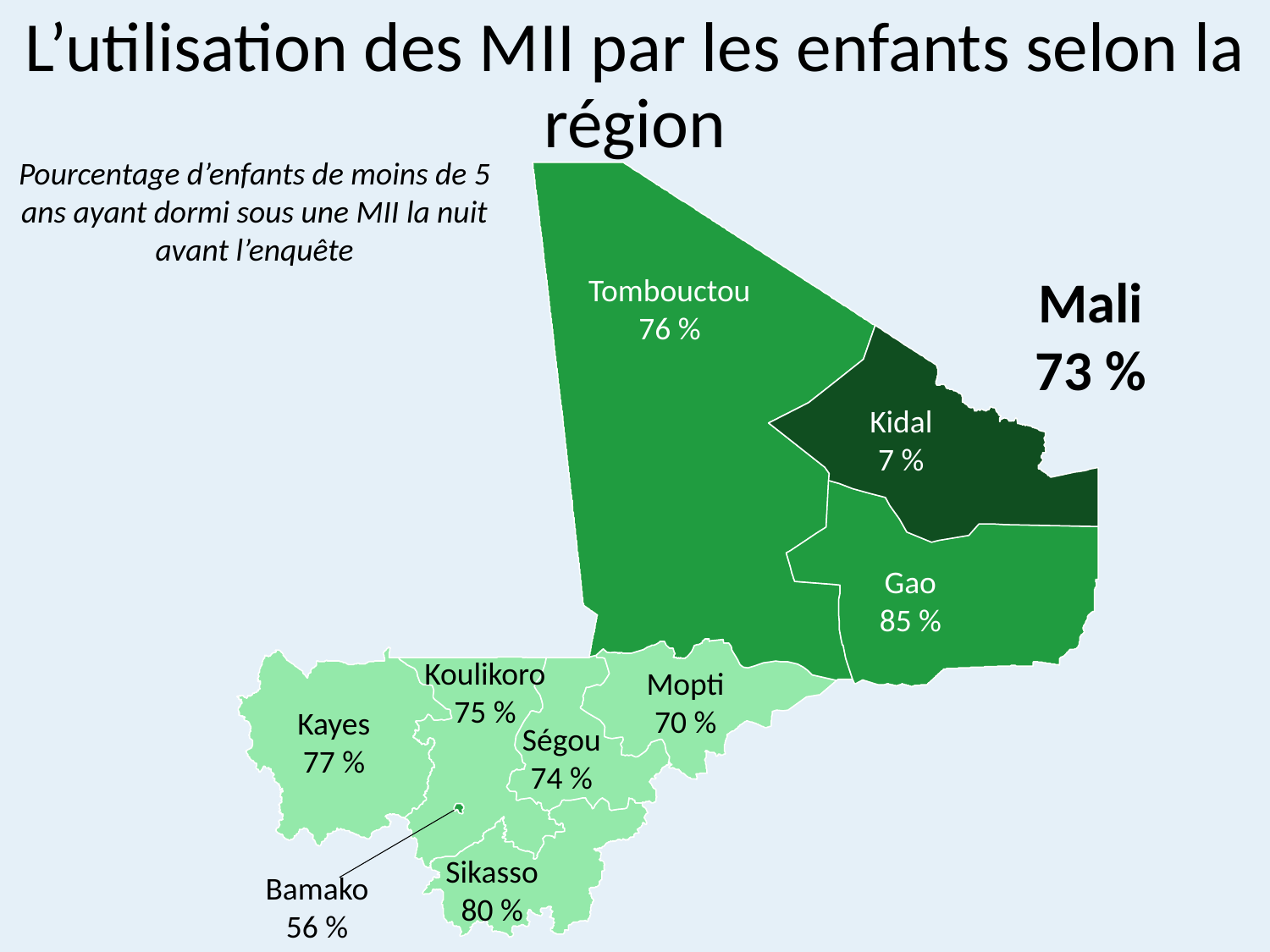

# L’utilisation des MII par les enfants selon la région
Pourcentage d’enfants de moins de 5 ans ayant dormi sous une MII la nuit avant l’enquête

Mali
73 %
Tombouctou
76 %

Kidal
7 %

Gao
85 %

Koulikoro
75 %

Mopti
70 %
Kayes
77 %
Ségou
74 %

Sikasso
80 %
Bamako
56 %